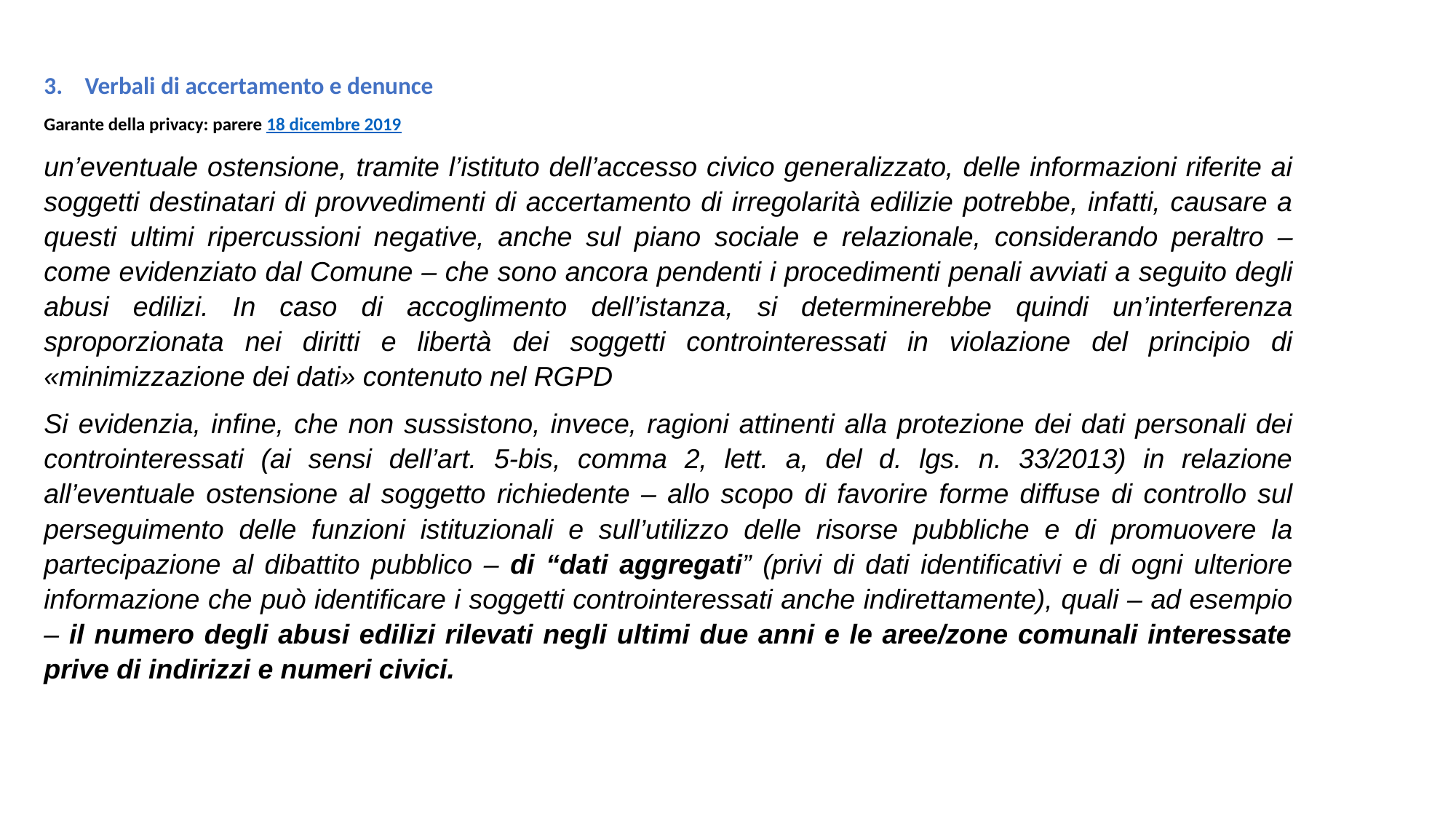

Verbali di accertamento e denunce
Garante della privacy: parere 18 dicembre 2019
un’eventuale ostensione, tramite l’istituto dell’accesso civico generalizzato, delle informazioni riferite ai soggetti destinatari di provvedimenti di accertamento di irregolarità edilizie potrebbe, infatti, causare a questi ultimi ripercussioni negative, anche sul piano sociale e relazionale, considerando peraltro – come evidenziato dal Comune – che sono ancora pendenti i procedimenti penali avviati a seguito degli abusi edilizi. In caso di accoglimento dell’istanza, si determinerebbe quindi un’interferenza sproporzionata nei diritti e libertà dei soggetti controinteressati in violazione del principio di «minimizzazione dei dati» contenuto nel RGPD
Si evidenzia, infine, che non sussistono, invece, ragioni attinenti alla protezione dei dati personali dei controinteressati (ai sensi dell’art. 5-bis, comma 2, lett. a, del d. lgs. n. 33/2013) in relazione all’eventuale ostensione al soggetto richiedente – allo scopo di favorire forme diffuse di controllo sul perseguimento delle funzioni istituzionali e sull’utilizzo delle risorse pubbliche e di promuovere la partecipazione al dibattito pubblico – di “dati aggregati” (privi di dati identificativi e di ogni ulteriore informazione che può identificare i soggetti controinteressati anche indirettamente), quali – ad esempio – il numero degli abusi edilizi rilevati negli ultimi due anni e le aree/zone comunali interessate prive di indirizzi e numeri civici.